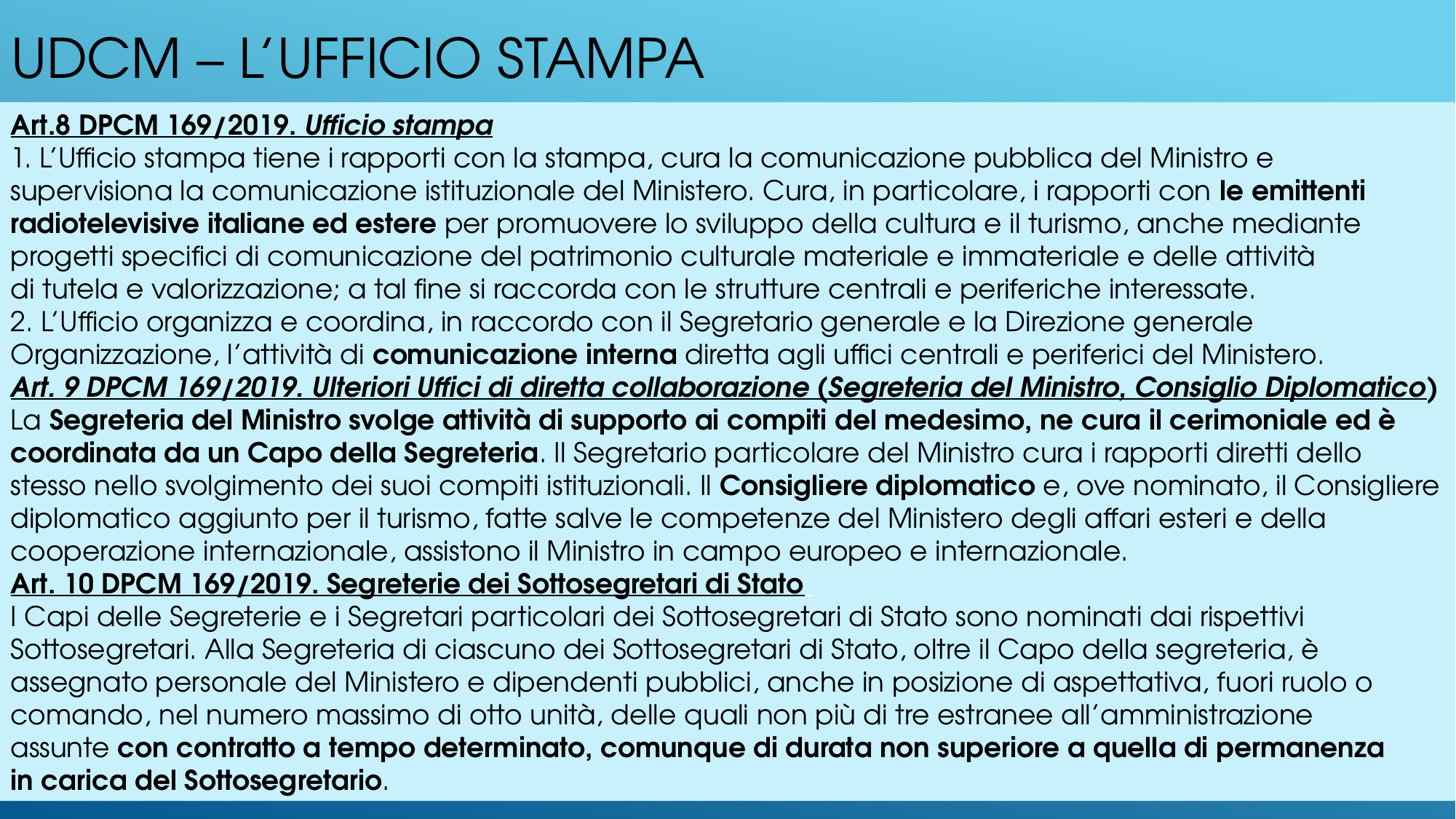

# UDCM – L’UFFICIo STAMPA
Art.8 DPCM 169/2019. Ufficio stampa
1. L’Ufficio stampa tiene i rapporti con la stampa, cura la comunicazione pubblica del Ministro e supervisiona la comunicazione istituzionale del Ministero. Cura, in particolare, i rapporti con le emittenti radiotelevisive italiane ed estere per promuovere lo sviluppo della cultura e il turismo, anche mediante progetti specifici di comunicazione del patrimonio culturale materiale e immateriale e delle attività
di tutela e valorizzazione; a tal fine si raccorda con le strutture centrali e periferiche interessate.
2. L’Ufficio organizza e coordina, in raccordo con il Segretario generale e la Direzione generale Organizzazione, l’attività di comunicazione interna diretta agli uffici centrali e periferici del Ministero.
Art. 9 DPCM 169/2019. Ulteriori Uffici di diretta collaborazione (Segreteria del Ministro, Consiglio Diplomatico)
La Segreteria del Ministro svolge attività di supporto ai compiti del medesimo, ne cura il cerimoniale ed è coordinata da un Capo della Segreteria. Il Segretario particolare del Ministro cura i rapporti diretti dello stesso nello svolgimento dei suoi compiti istituzionali. Il Consigliere diplomatico e, ove nominato, il Consigliere diplomatico aggiunto per il turismo, fatte salve le competenze del Ministero degli affari esteri e della cooperazione internazionale, assistono il Ministro in campo europeo e internazionale.
Art. 10 DPCM 169/2019. Segreterie dei Sottosegretari di Stato
I Capi delle Segreterie e i Segretari particolari dei Sottosegretari di Stato sono nominati dai rispettivi
Sottosegretari. Alla Segreteria di ciascuno dei Sottosegretari di Stato, oltre il Capo della segreteria, è assegnato personale del Ministero e dipendenti pubblici, anche in posizione di aspettativa, fuori ruolo o comando, nel numero massimo di otto unità, delle quali non più di tre estranee all’amministrazione
assunte con contratto a tempo determinato, comunque di durata non superiore a quella di permanenza
in carica del Sottosegretario.